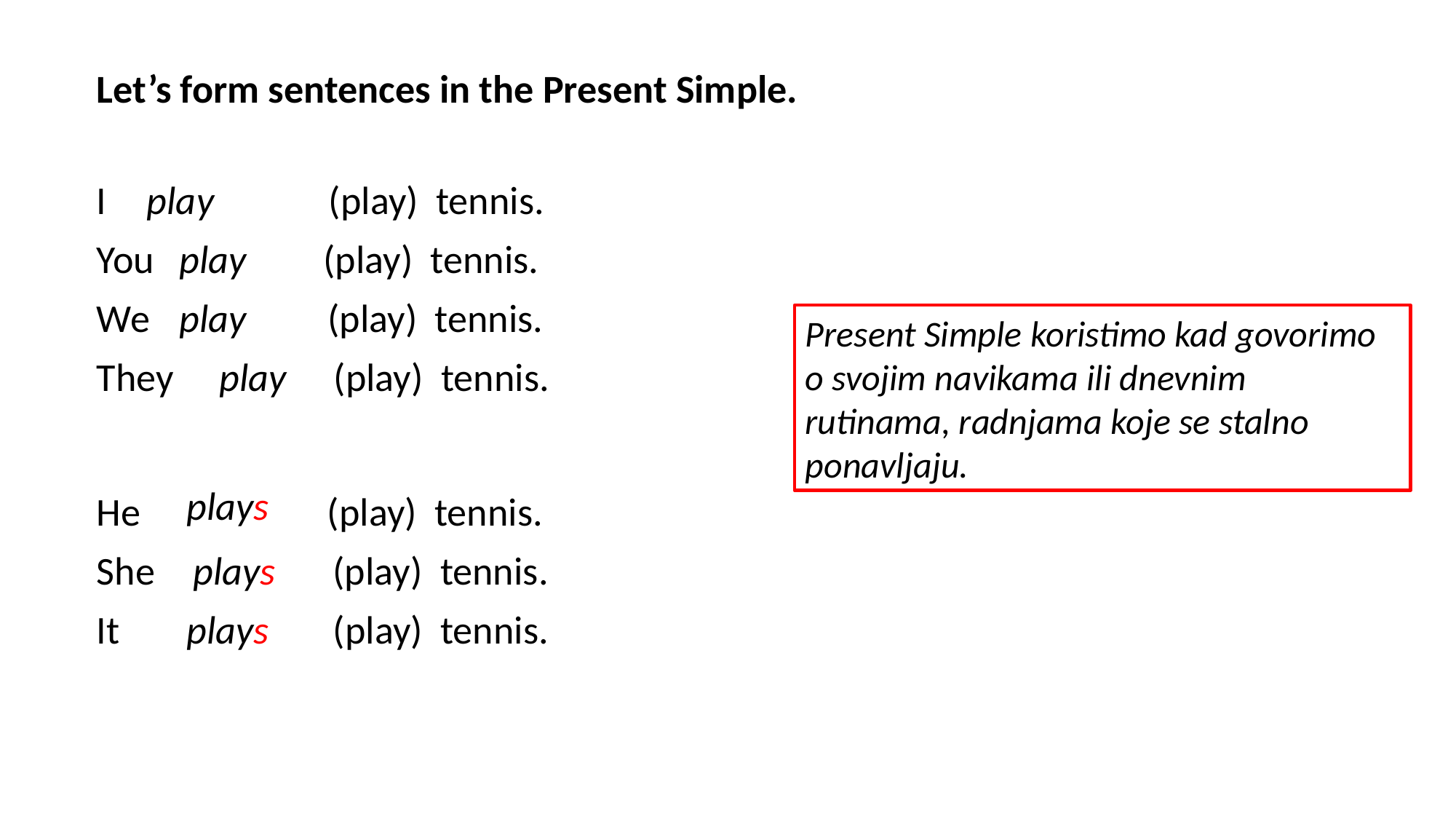

Let’s form sentences in the Present Simple.
play
I                         (play)  tennis.
play
You                   (play)  tennis.
play
We                    (play)  tennis.
Present Simple koristimo kad govorimo o svojim navikama ili dnevnim rutinama, radnjama koje se stalno ponavljaju.
play
They                  (play)  tennis.
plays
He                     (play)  tennis.
plays
She                    (play)  tennis.
plays
It                        (play)  tennis.